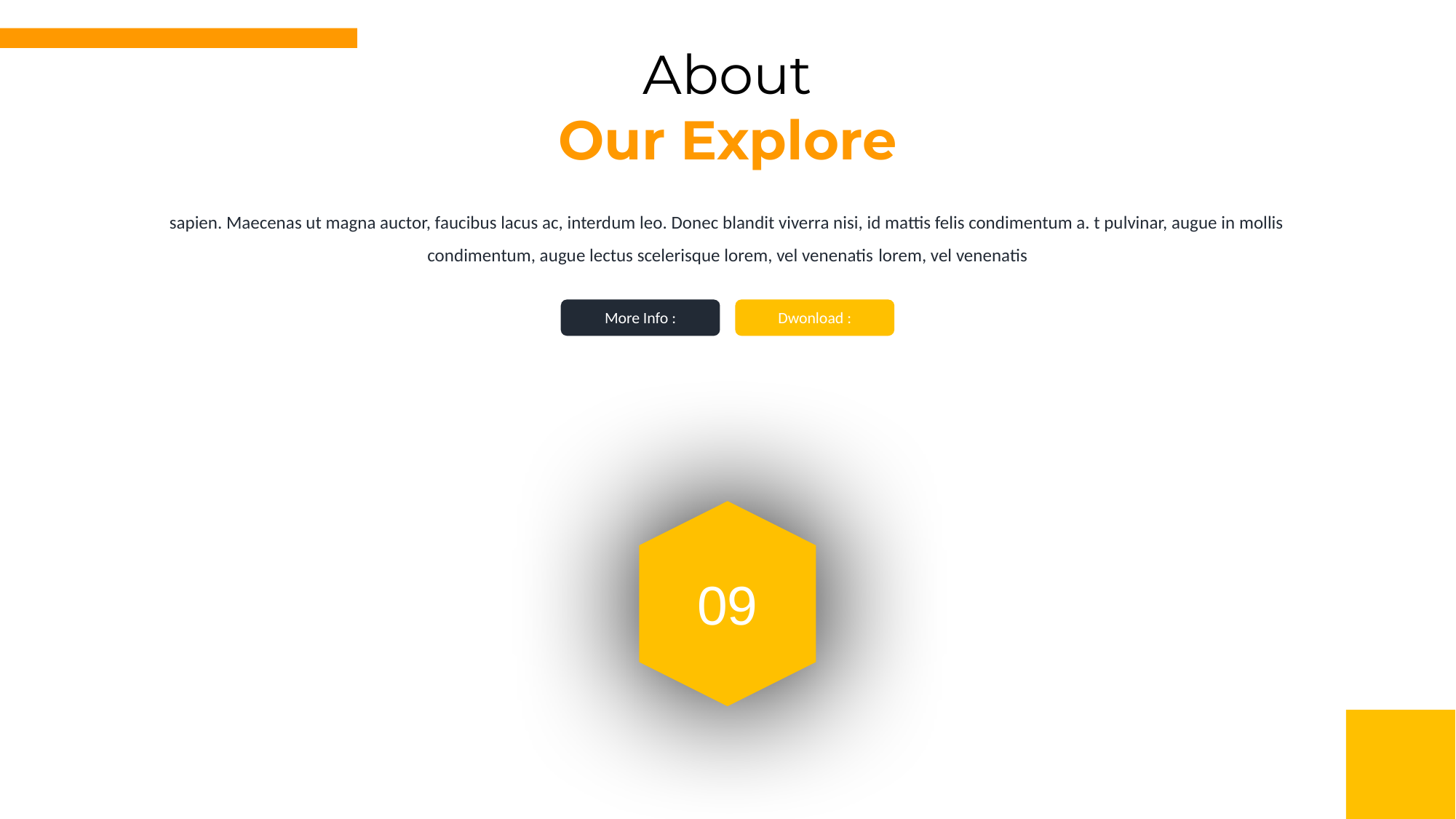

About
Our Explore
sapien. Maecenas ut magna auctor, faucibus lacus ac, interdum leo. Donec blandit viverra nisi, id mattis felis condimentum a. t pulvinar, augue in mollis condimentum, augue lectus scelerisque lorem, vel venenatis lorem, vel venenatis
More Info :
Dwonload :

09